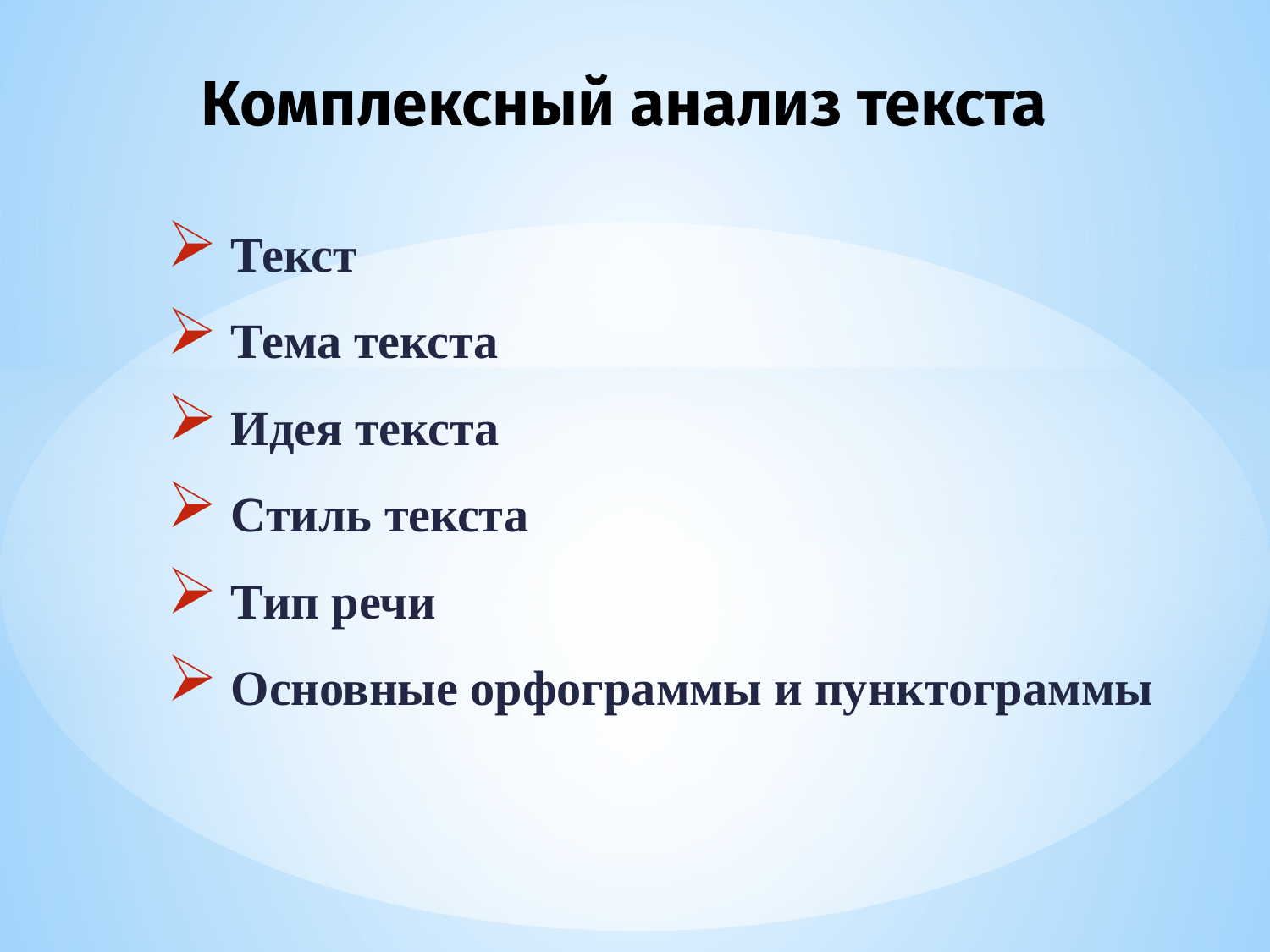

# Комплексный анализ текста
Текст
Тема текста
Идея текста
Стиль текста
Тип речи
Основные орфограммы и пунктограммы